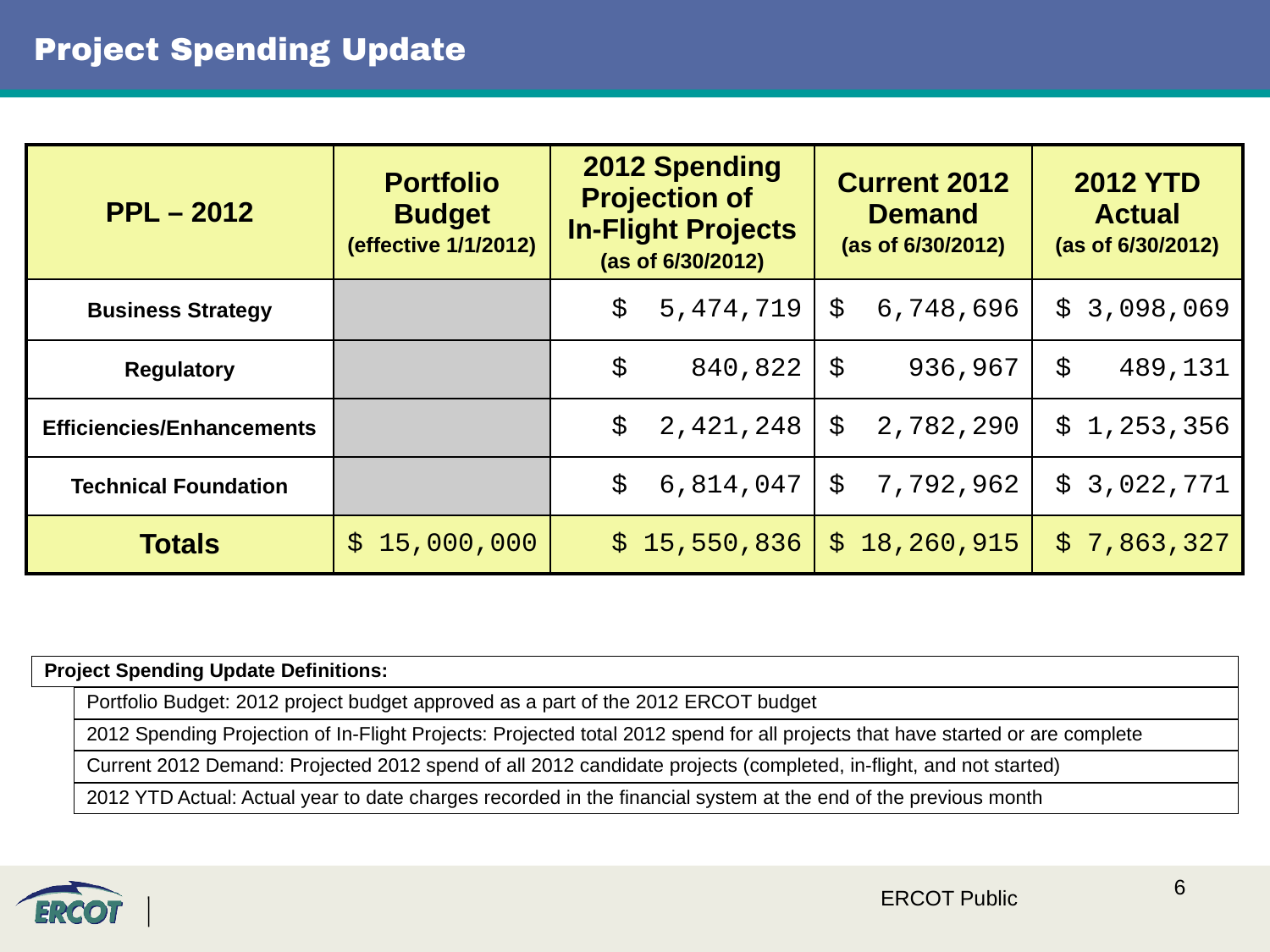

# Project Spending Update
| PPL – 2012 | Portfolio Budget (effective 1/1/2012) | 2012 Spending Projection of In-Flight Projects (as of 6/30/2012) | Current 2012 Demand (as of 6/30/2012) | 2012 YTD Actual (as of 6/30/2012) |
| --- | --- | --- | --- | --- |
| Business Strategy |  | $ 5,474,719 | $ 6,748,696 | $ 3,098,069 |
| Regulatory |  | $ 840,822 | $ 936,967 | $ 489,131 |
| Efficiencies/Enhancements |  | $ 2,421,248 | $ 2,782,290 | $ 1,253,356 |
| Technical Foundation |  | $ 6,814,047 | $ 7,792,962 | $ 3,022,771 |
| Totals | $ 15,000,000 | $ 15,550,836 | $ 18,260,915 | $ 7,863,327 |
Project Spending Update Definitions:
Portfolio Budget: 2012 project budget approved as a part of the 2012 ERCOT budget
2012 Spending Projection of In-Flight Projects: Projected total 2012 spend for all projects that have started or are complete
Current 2012 Demand: Projected 2012 spend of all 2012 candidate projects (completed, in-flight, and not started)
2012 YTD Actual: Actual year to date charges recorded in the financial system at the end of the previous month
ERCOT Public